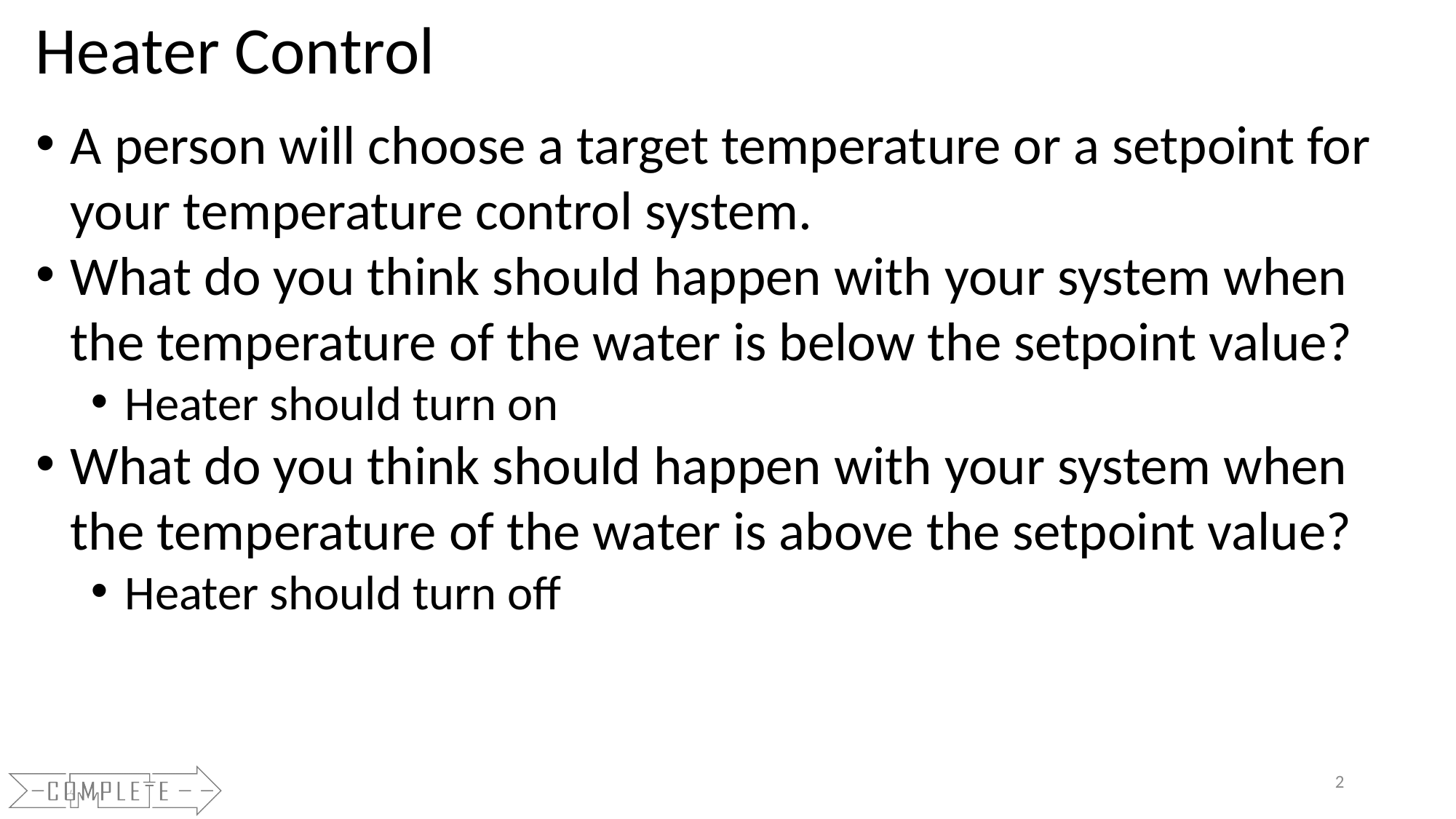

# Heater Control
A person will choose a target temperature or a setpoint for your temperature control system.
What do you think should happen with your system when the temperature of the water is below the setpoint value?
Heater should turn on
What do you think should happen with your system when the temperature of the water is above the setpoint value?
Heater should turn off
2